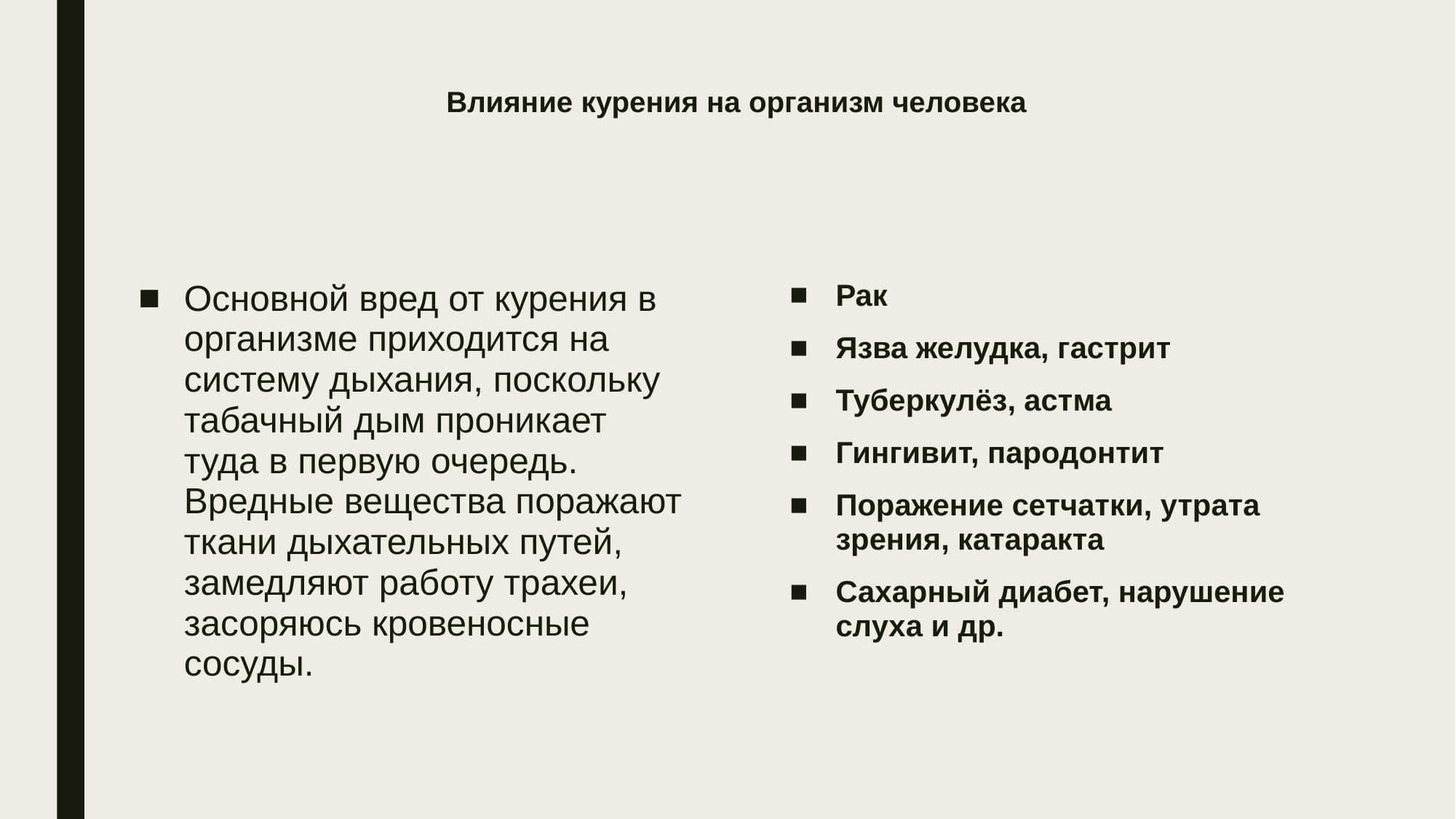

# Влияние курения на организм человека
Основной вред от курения в организме приходится на систему дыхания, поскольку табачный дым проникает туда в первую очередь. Вредные вещества поражают ткани дыхательных путей, замедляют работу трахеи, засоряюсь кровеносные сосуды.
Рак
Язва желудка, гастрит
Туберкулёз, астма
Гингивит, пародонтит
Поражение сетчатки, утрата зрения, катаракта
Сахарный диабет, нарушение слуха и др.